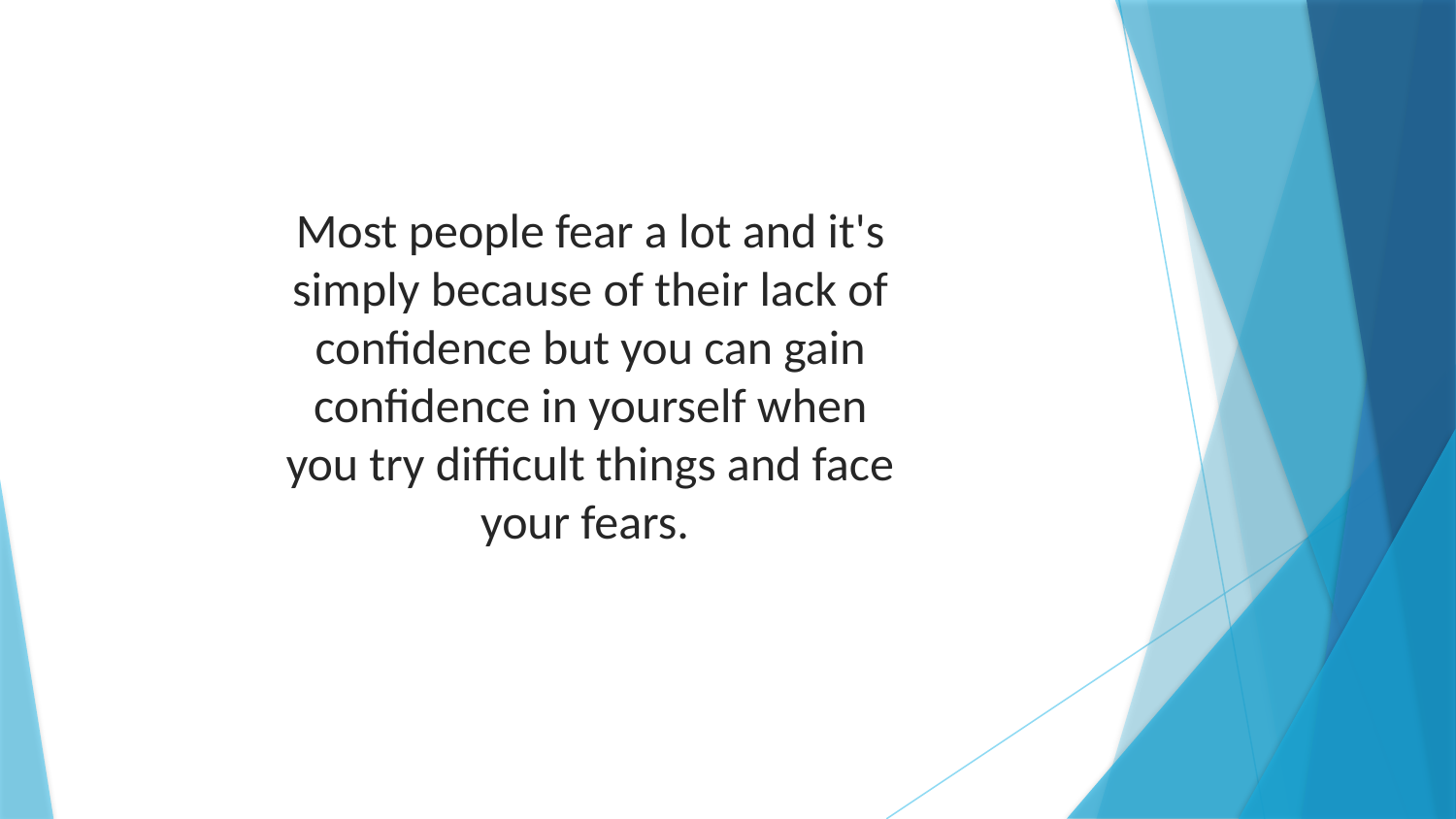

Most people fear a lot and it's simply because of their lack of confidence but you can gain confidence in yourself when you try difficult things and face your fears.